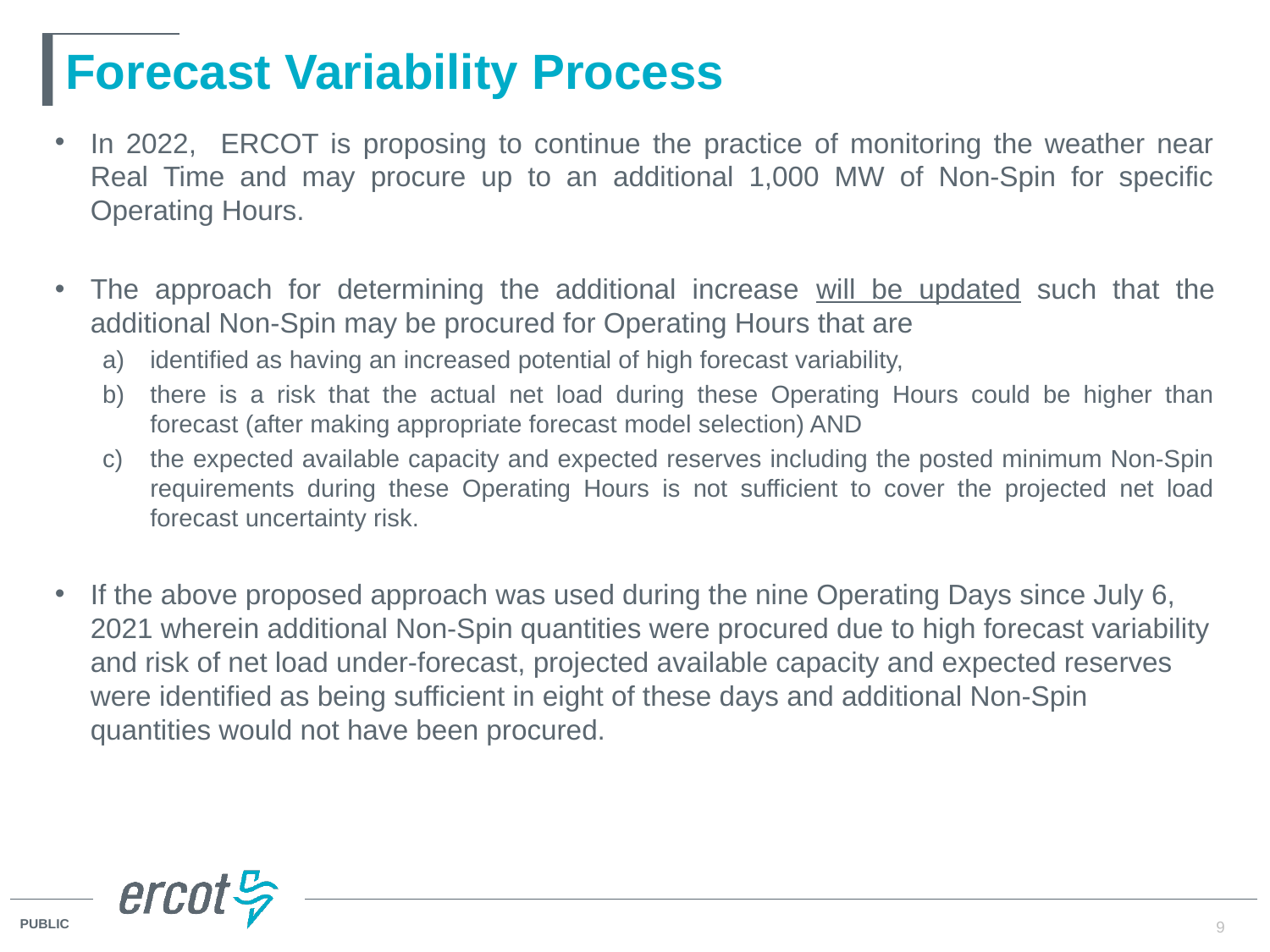

# Forecast Variability Process
In 2022,  ERCOT is proposing to continue the practice of monitoring the weather near Real Time and may procure up to an additional 1,000 MW of Non-Spin for specific Operating Hours.

The approach for determining the additional increase will be updated such that the additional Non-Spin may be procured for Operating Hours that are
identified as having an increased potential of high forecast variability,
there is a risk that the actual net load during these Operating Hours could be higher than forecast (after making appropriate forecast model selection) AND
the expected available capacity and expected reserves including the posted minimum Non-Spin requirements during these Operating Hours is not sufficient to cover the projected net load forecast uncertainty risk.

If the above proposed approach was used during the nine Operating Days since July 6, 2021 wherein additional Non-Spin quantities were procured due to high forecast variability and risk of net load under-forecast, projected available capacity and expected reserves were identified as being sufficient in eight of these days and additional Non-Spin quantities would not have been procured.
9